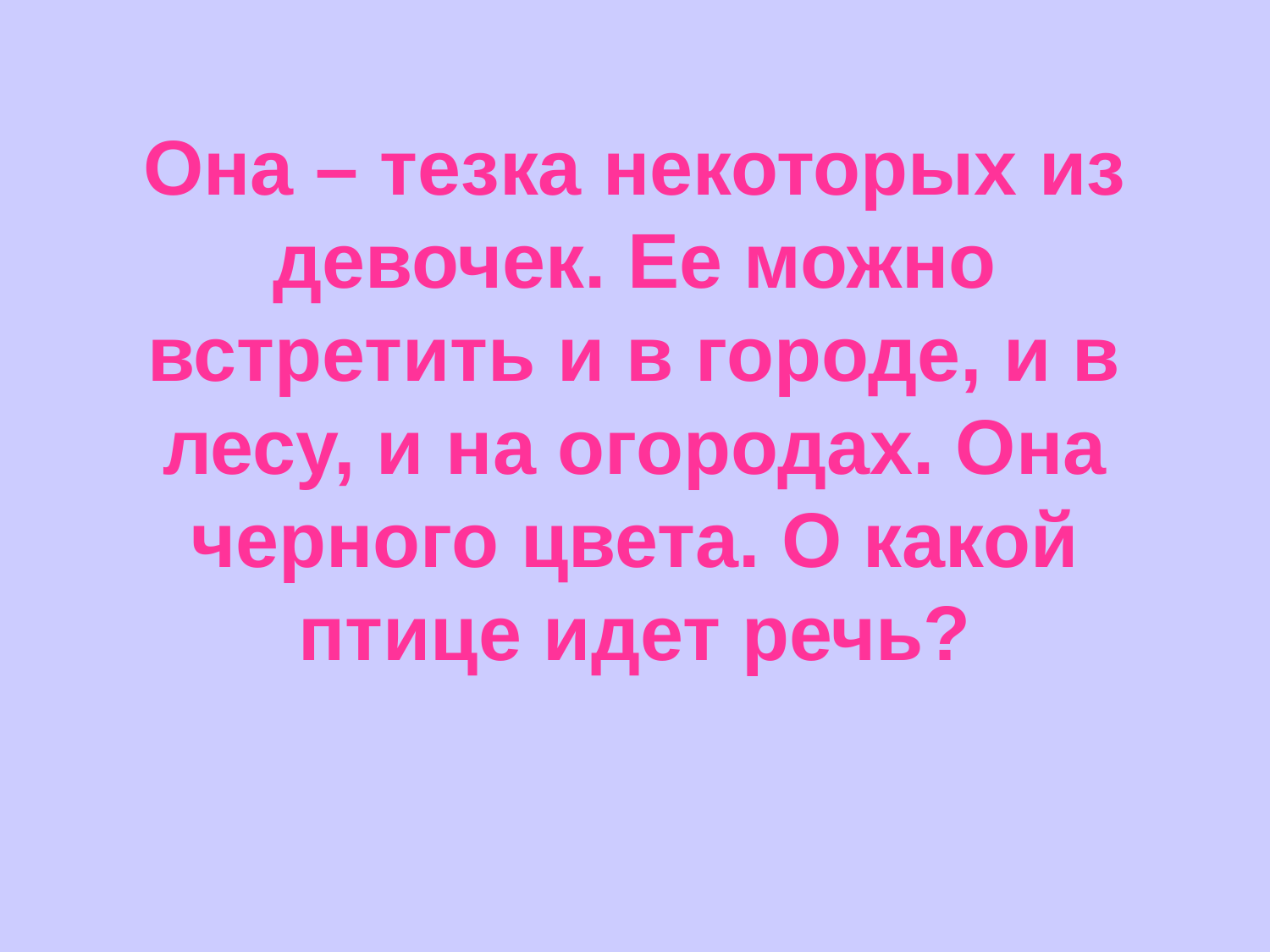

# Она – тезка некоторых из девочек. Ее можно встретить и в городе, и в лесу, и на огородах. Она черного цвета. О какой птице идет речь?